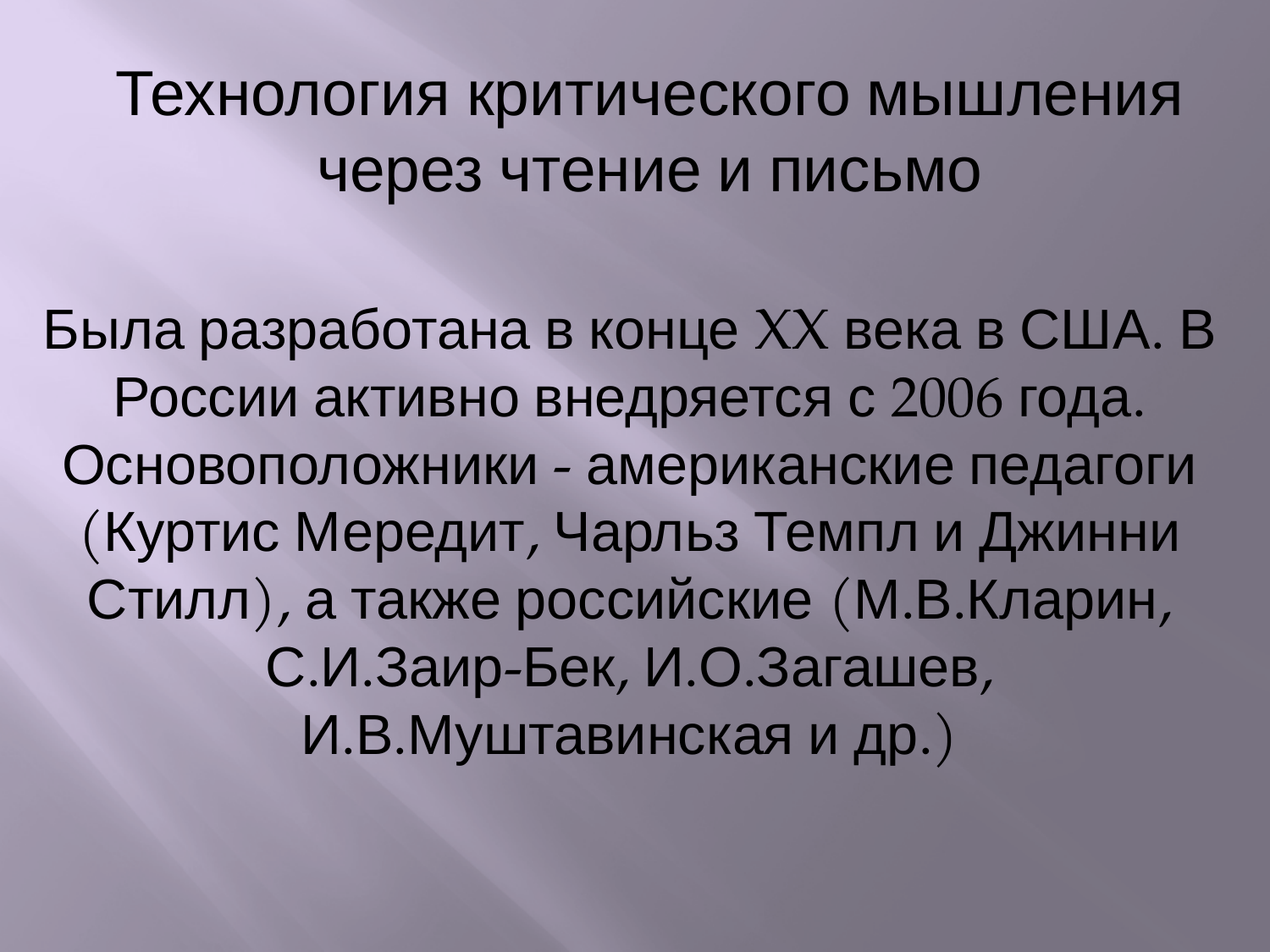

Технология критического мышления через чтение и письмо
Была разработана в конце XX века в США. В России активно внедряется с 2006 года. Основоположники - американские педагоги (Куртис Мередит, Чарльз Темпл и Джинни Стилл), а также российские (М.В.Кларин, С.И.Заир-Бек, И.О.Загашев, И.В.Муштавинская и др.)